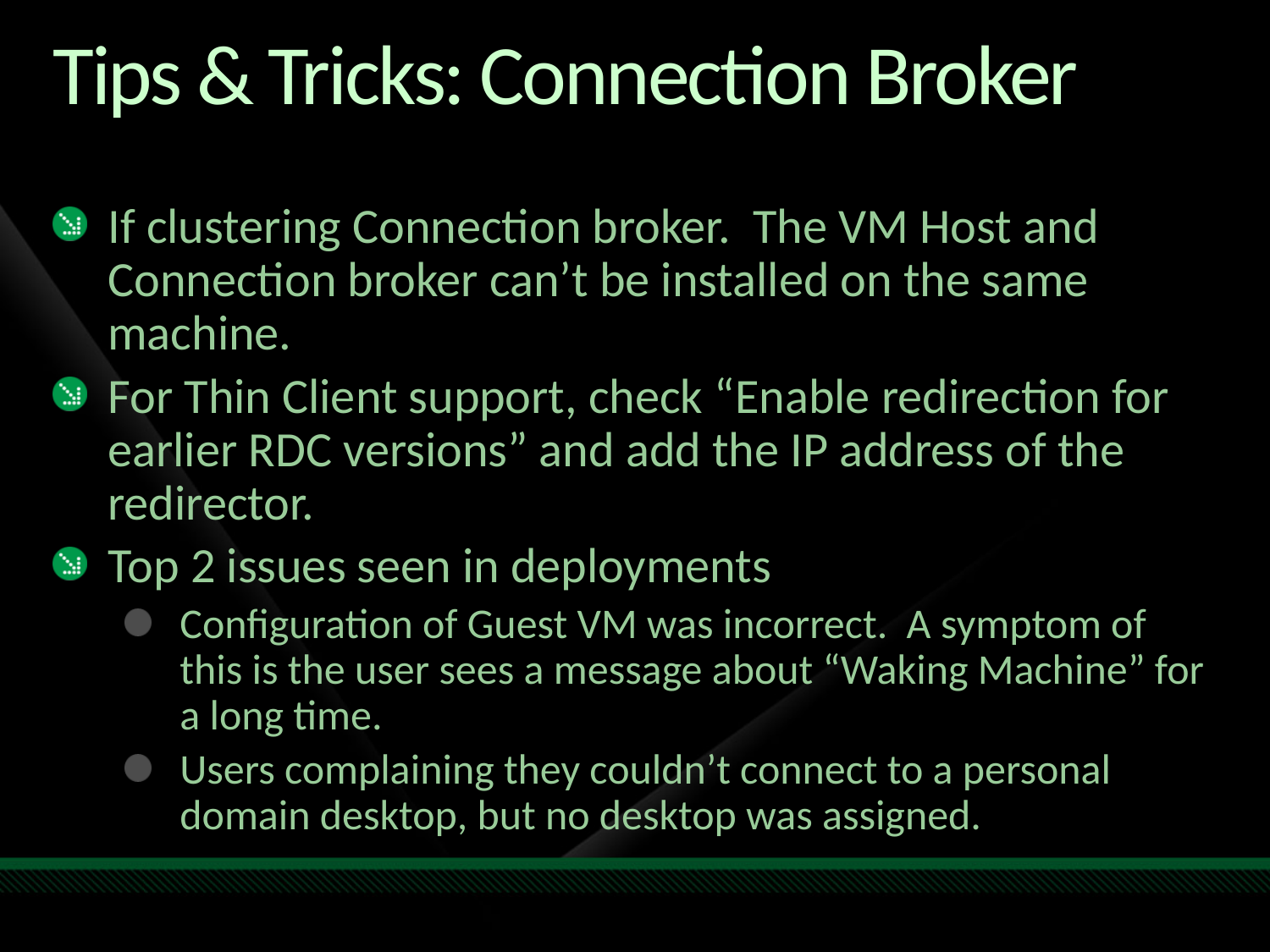

# Tips & Tricks: Connection Broker
If clustering Connection broker.  The VM Host and Connection broker can’t be installed on the same machine.
For Thin Client support, check “Enable redirection for earlier RDC versions” and add the IP address of the redirector.
Top 2 issues seen in deployments
Configuration of Guest VM was incorrect.  A symptom of this is the user sees a message about “Waking Machine” for a long time.
Users complaining they couldn’t connect to a personal domain desktop, but no desktop was assigned.